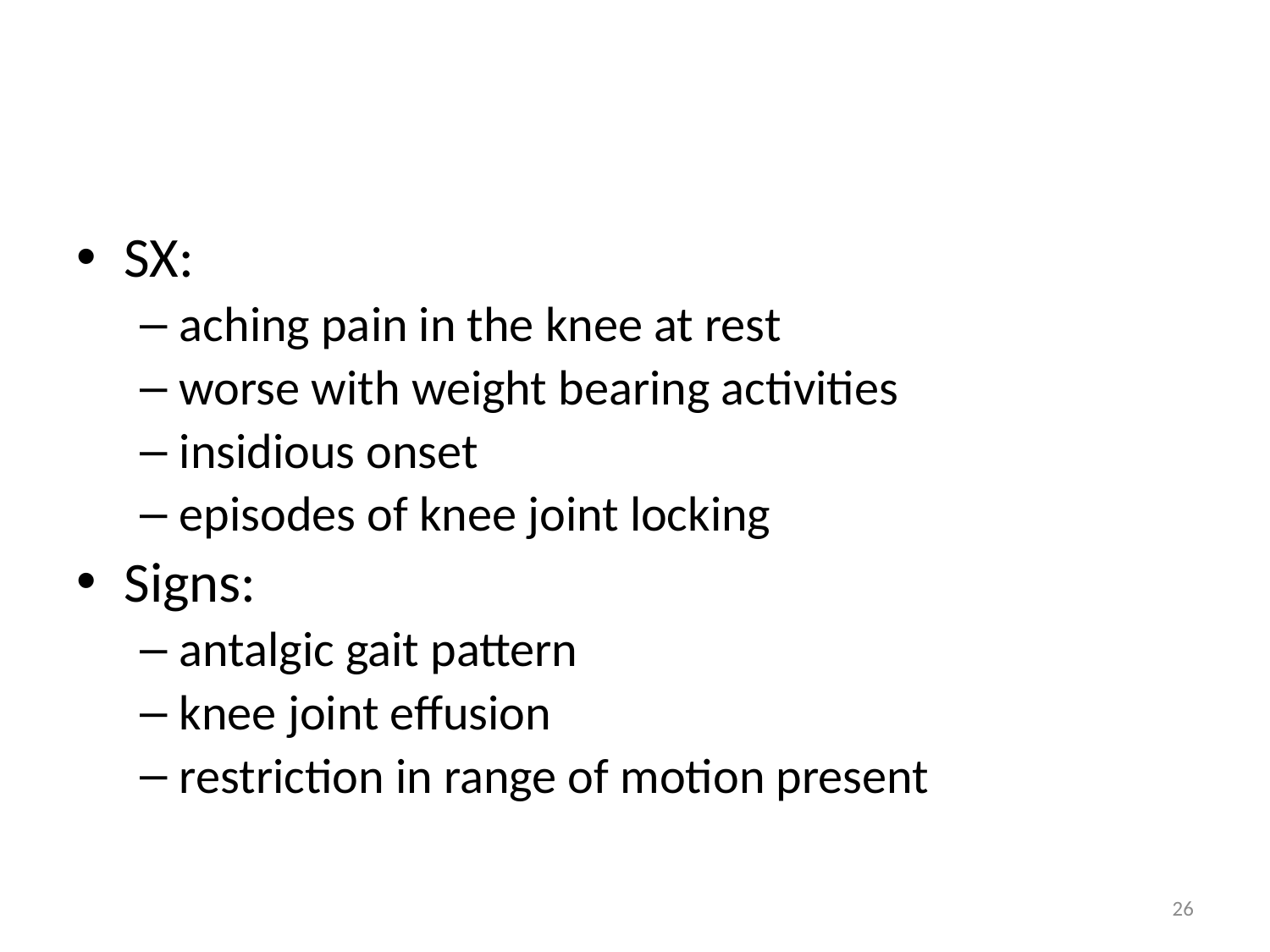

#
SX:
aching pain in the knee at rest
worse with weight bearing activities
insidious onset
episodes of knee joint locking
Signs:
antalgic gait pattern
knee joint effusion
restriction in range of motion present
26